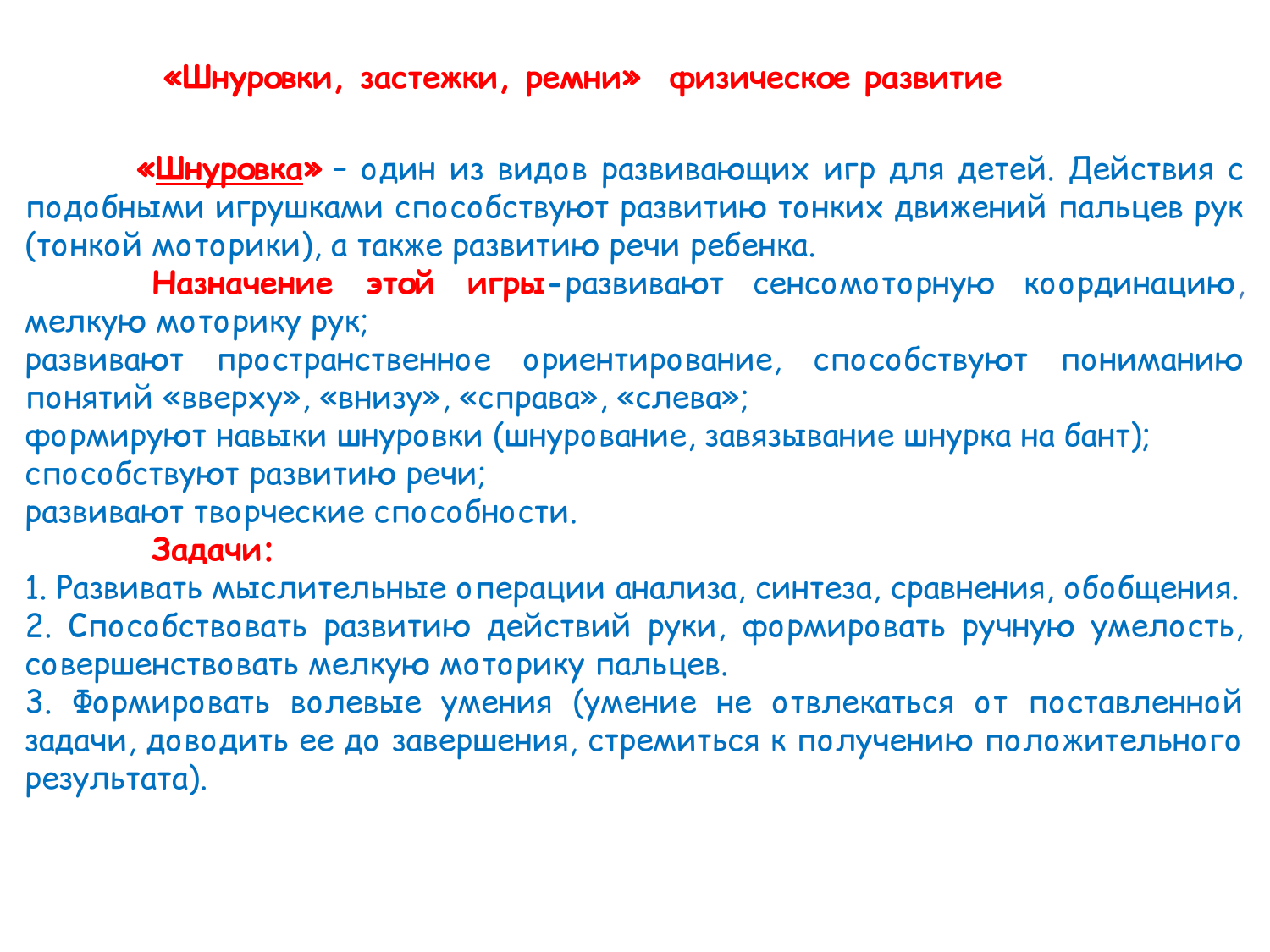

# «Шнуровки, застежки, ремни»  физическое развитие
            «Шнуровка» – один из видов развивающих игр для детей. Действия с подобными игрушками способствуют развитию тонких движений пальцев рук (тонкой моторики), а также развитию речи ребенка.
	Назначение этой игры-развивают сенсомоторную координацию, мелкую моторику рук;
развивают пространственное ориентирование, способствуют пониманию понятий «вверху», «внизу», «справа», «слева»;
формируют навыки шнуровки (шнурование, завязывание шнурка на бант);
способствуют развитию речи;
развивают творческие способности.
	Задачи:
1. Развивать мыслительные операции анализа, синтеза, сравнения, обобщения.
2. Способствовать развитию действий руки, формировать ручную умелость, совершенствовать мелкую моторику пальцев.
3. Формировать волевые умения (умение не отвлекаться от поставленной задачи, доводить ее до завершения, стремиться к получению положительного результата).